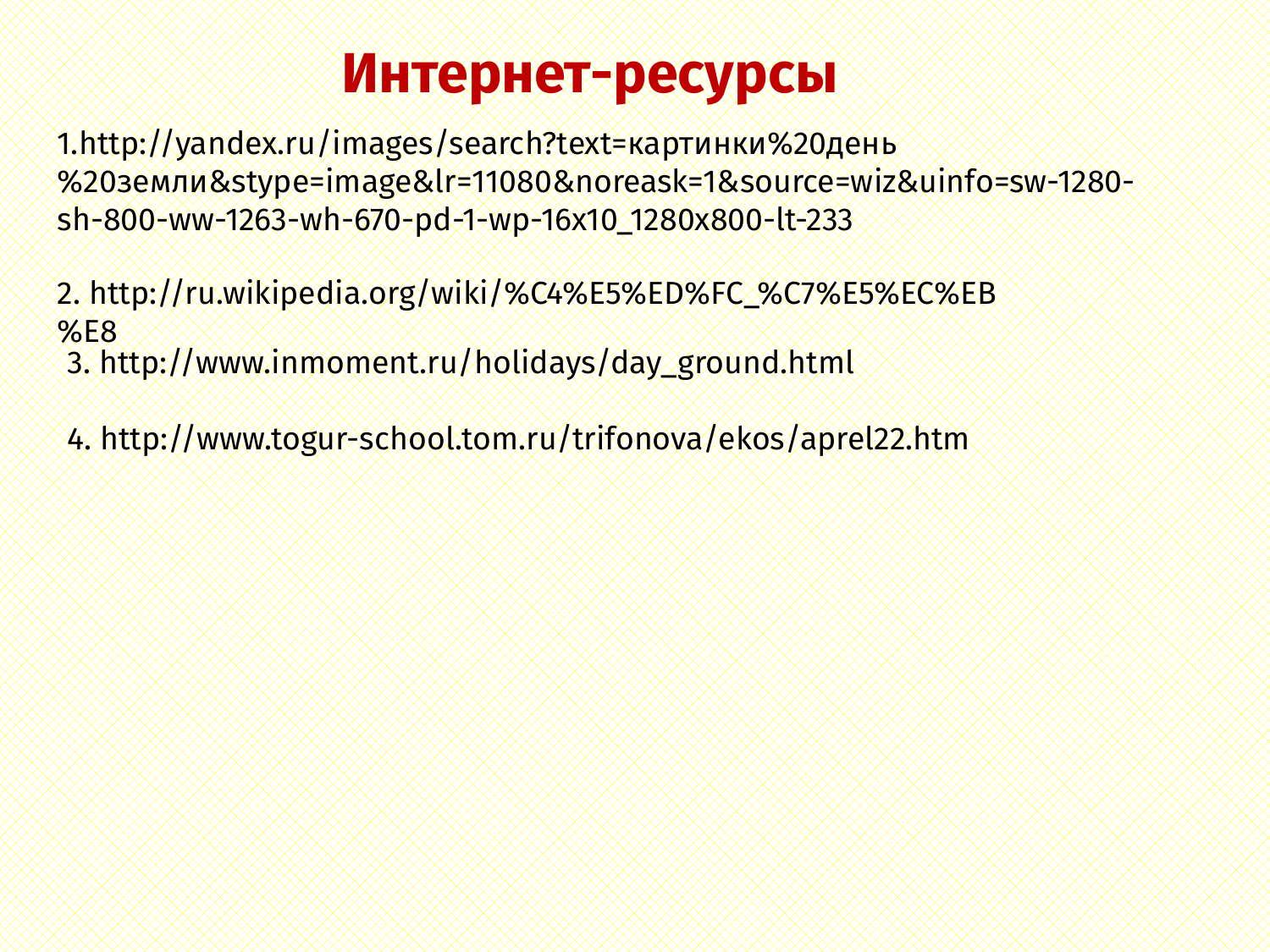

Интернет-ресурсы
1.http://yandex.ru/images/search?text=картинки%20день%20земли&stype=image&lr=11080&noreask=1&source=wiz&uinfo=sw-1280-sh-800-ww-1263-wh-670-pd-1-wp-16x10_1280x800-lt-233

2. http://ru.wikipedia.org/wiki/%C4%E5%ED%FC_%C7%E5%EC%EB%E8
3. http://www.inmoment.ru/holidays/day_ground.html
4. http://www.togur-school.tom.ru/trifonova/ekos/aprel22.htm